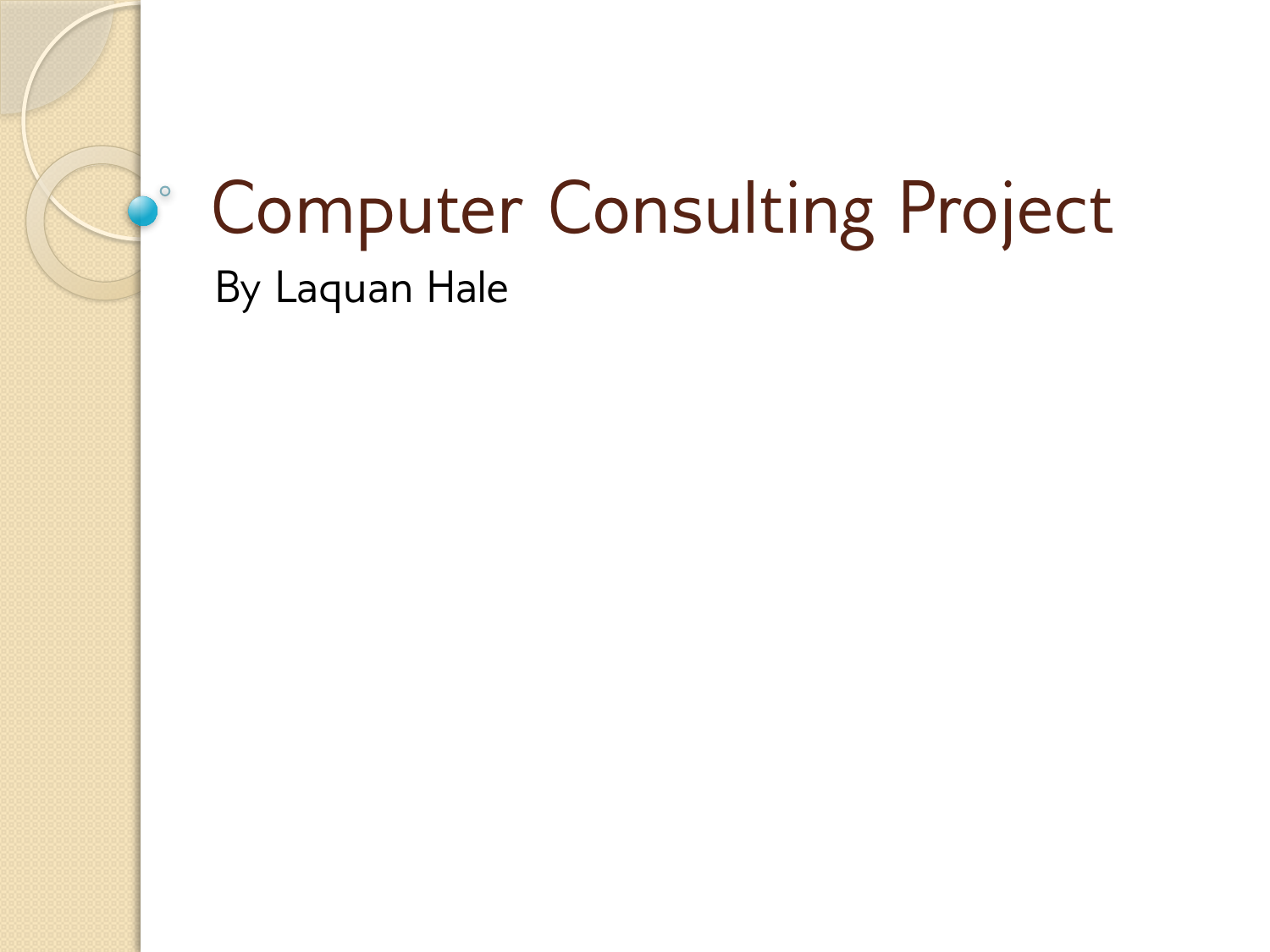

# Computer Consulting Project
By Laquan Hale